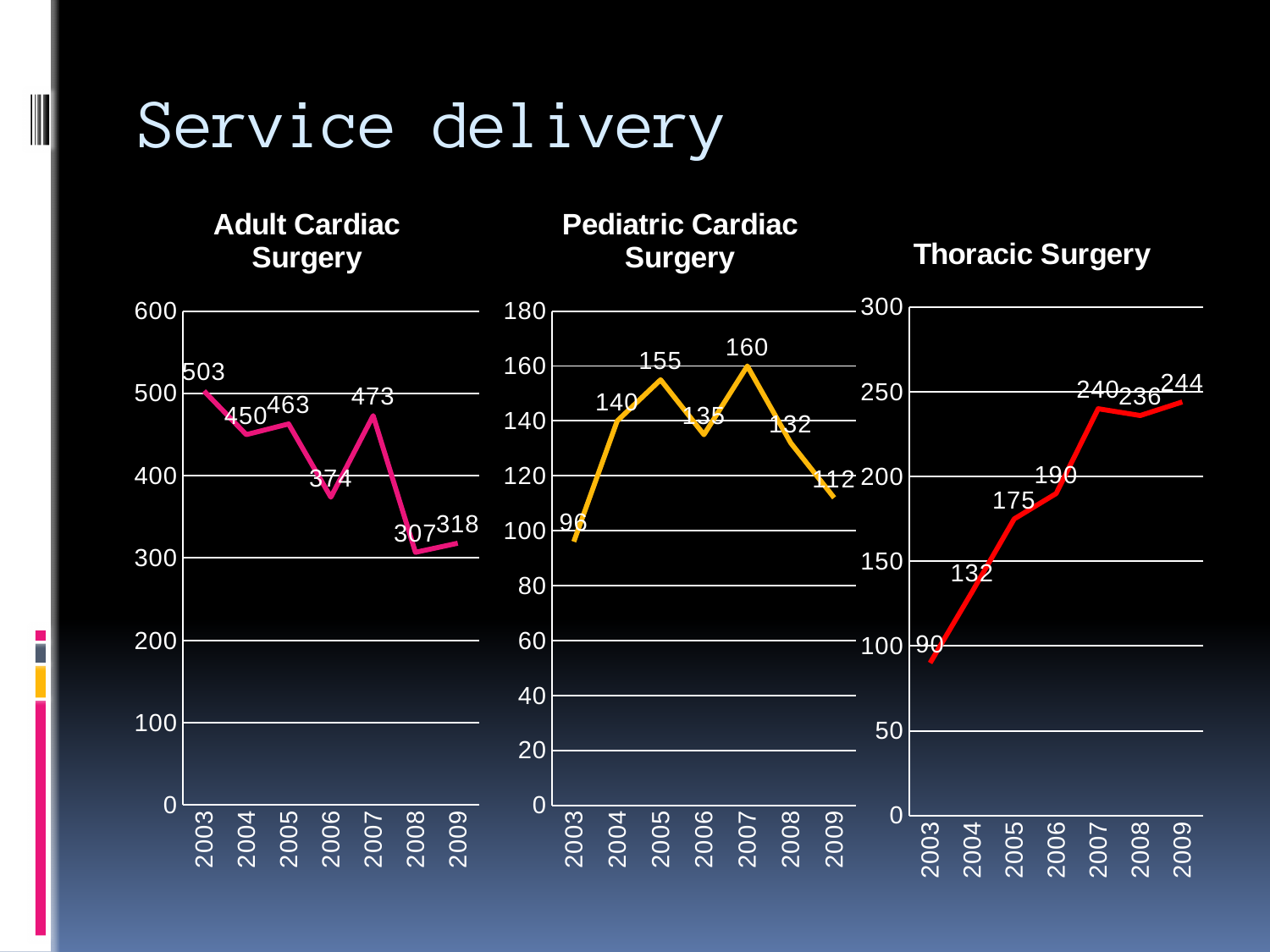

# Service delivery

### Chart: Adult Cardiac Surgery

| Category |  |
|---|---|
| 2003 | 503.0 |
| 2004 | 450.0 |
| 2005 | 463.0 |
| 2006 | 374.0 |
| 2007 | 473.0 |
| 2008 | 307.0 |
| 2009 | 318.0 |

### Chart: Pediatric Cardiac Surgery

| Category |  |
|---|---|
| 2003 | 96.0 |
| 2004 | 140.0 |
| 2005 | 155.0 |
| 2006 | 135.0 |
| 2007 | 160.0 |
| 2008 | 132.0 |
| 2009 | 112.0 |

### Chart: Thoracic Surgery

| Category |  |
|---|---|
| 2003 | 90.0 |
| 2004 | 132.0 |
| 2005 | 175.0 |
| 2006 | 190.0 |
| 2007 | 240.0 |
| 2008 | 236.0 |
| 2009 | 244.0 |